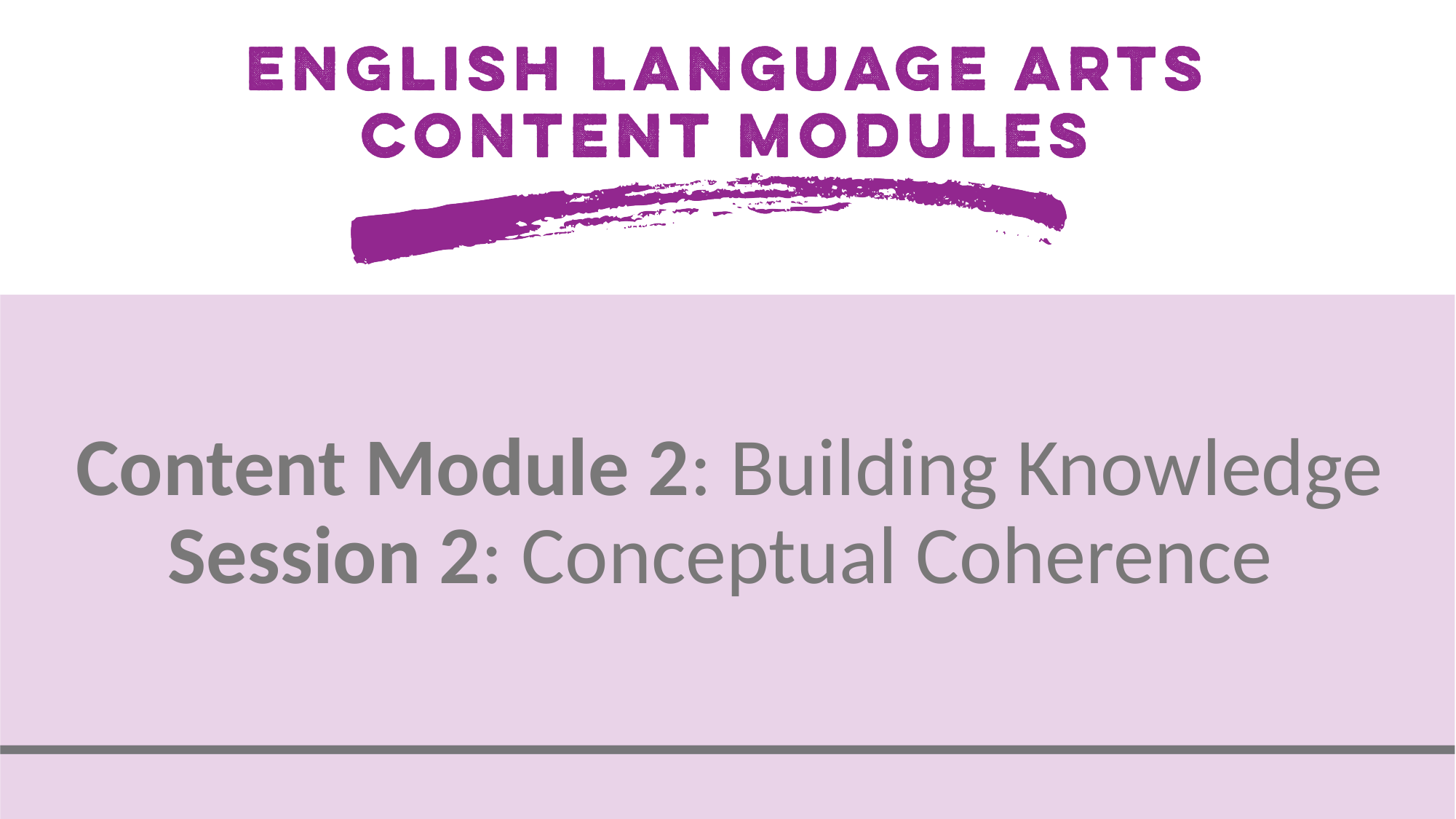

# Content Module 2: Building Knowledge Session 2: Conceptual Coherence